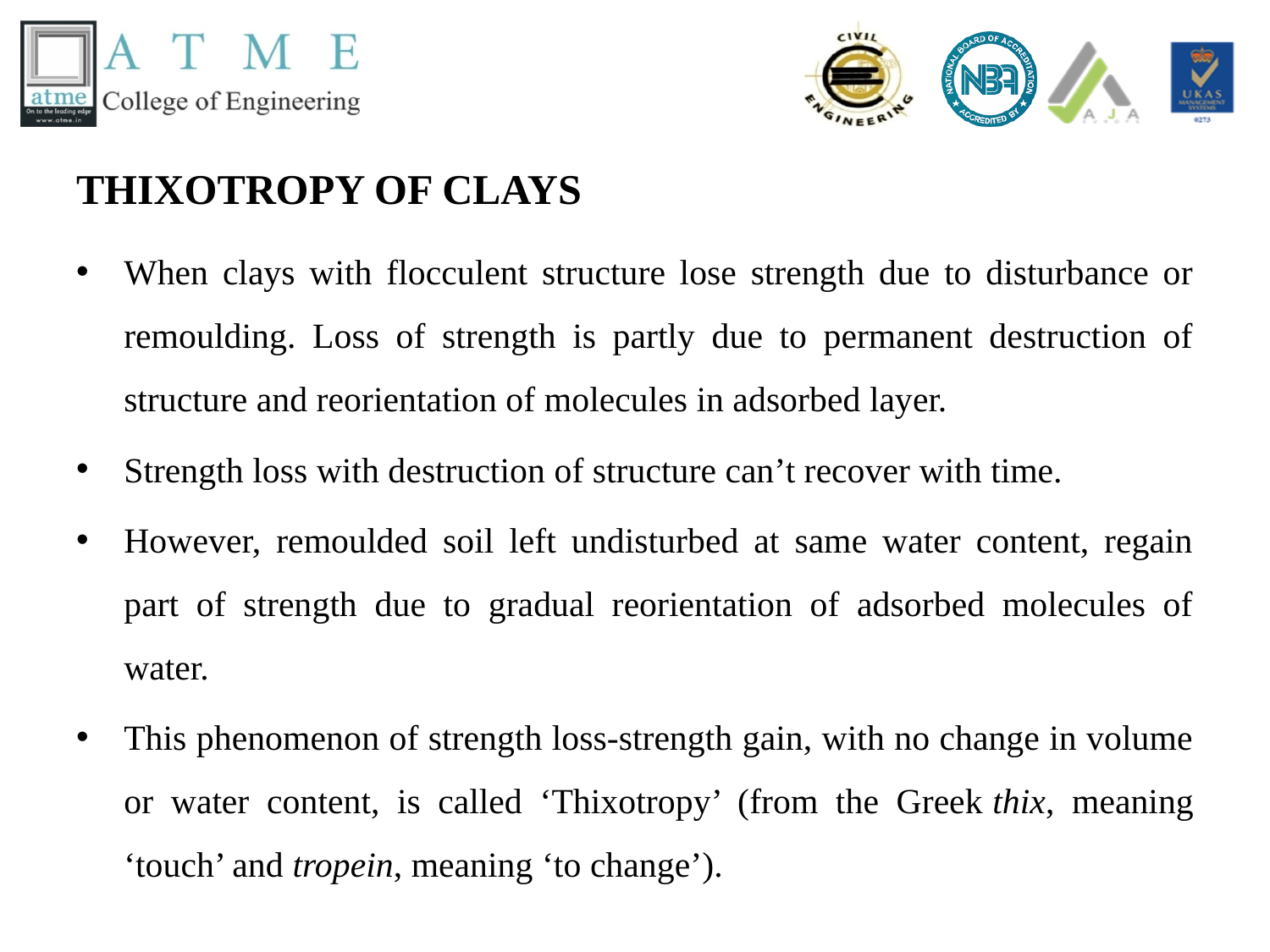

# THIXOTROPY OF CLAYS
When clays with flocculent structure lose strength due to disturbance or remoulding. Loss of strength is partly due to permanent destruction of structure and reorientation of molecules in adsorbed layer.
Strength loss with destruction of structure can’t recover with time.
However, remoulded soil left undisturbed at same water content, regain part of strength due to gradual reorientation of adsorbed molecules of water.
This phenomenon of strength loss-strength gain, with no change in volume or water content, is called ‘Thixotropy’ (from the Greek thix, meaning ‘touch’ and tropein, meaning ‘to change’).